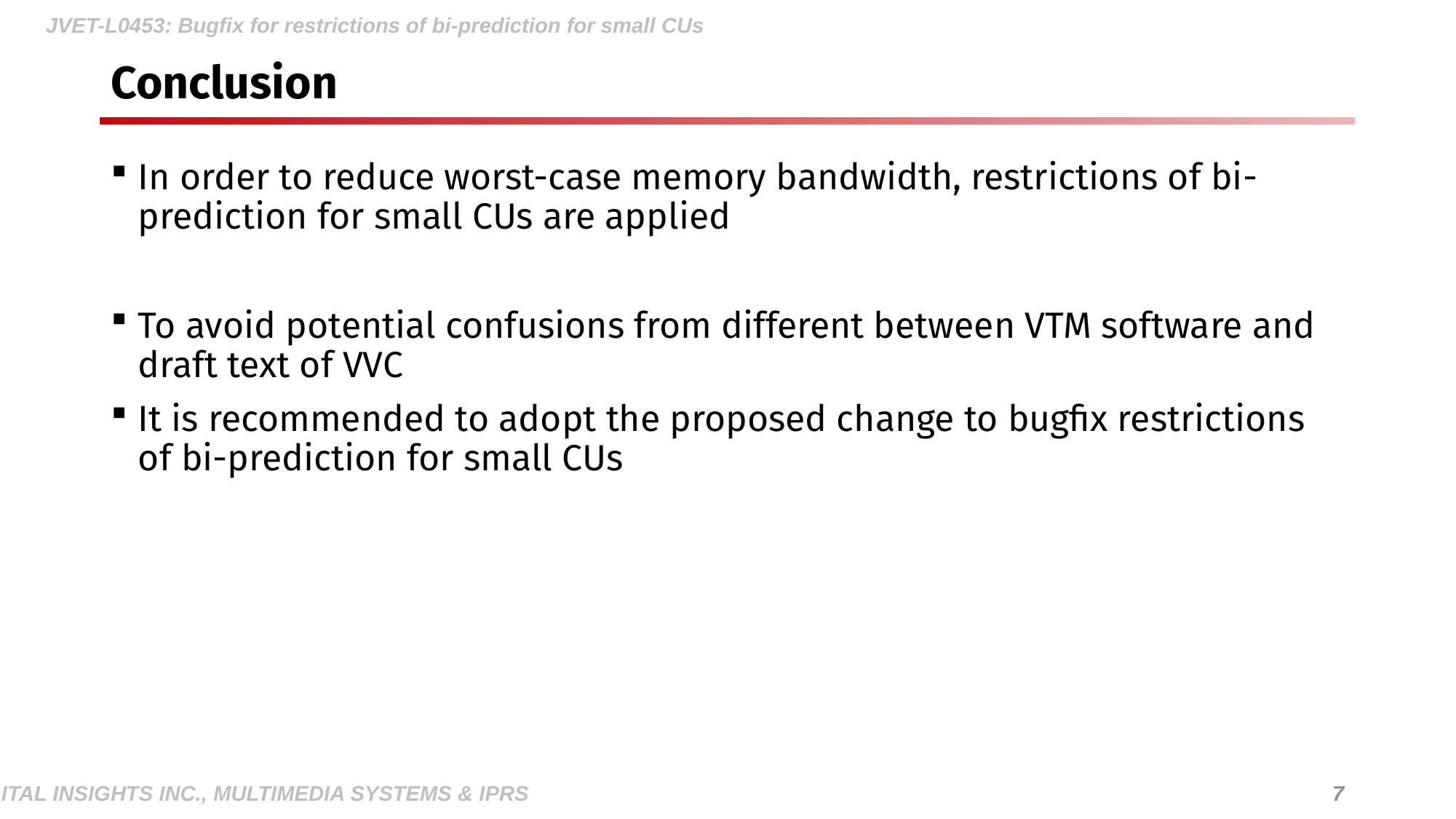

# Conclusion
In order to reduce worst-case memory bandwidth, restrictions of bi-prediction for small CUs are applied

To avoid potential confusions from different between VTM software and draft text of VVC
It is recommended to adopt the proposed change to bugfix restrictions of bi-prediction for small CUs
7